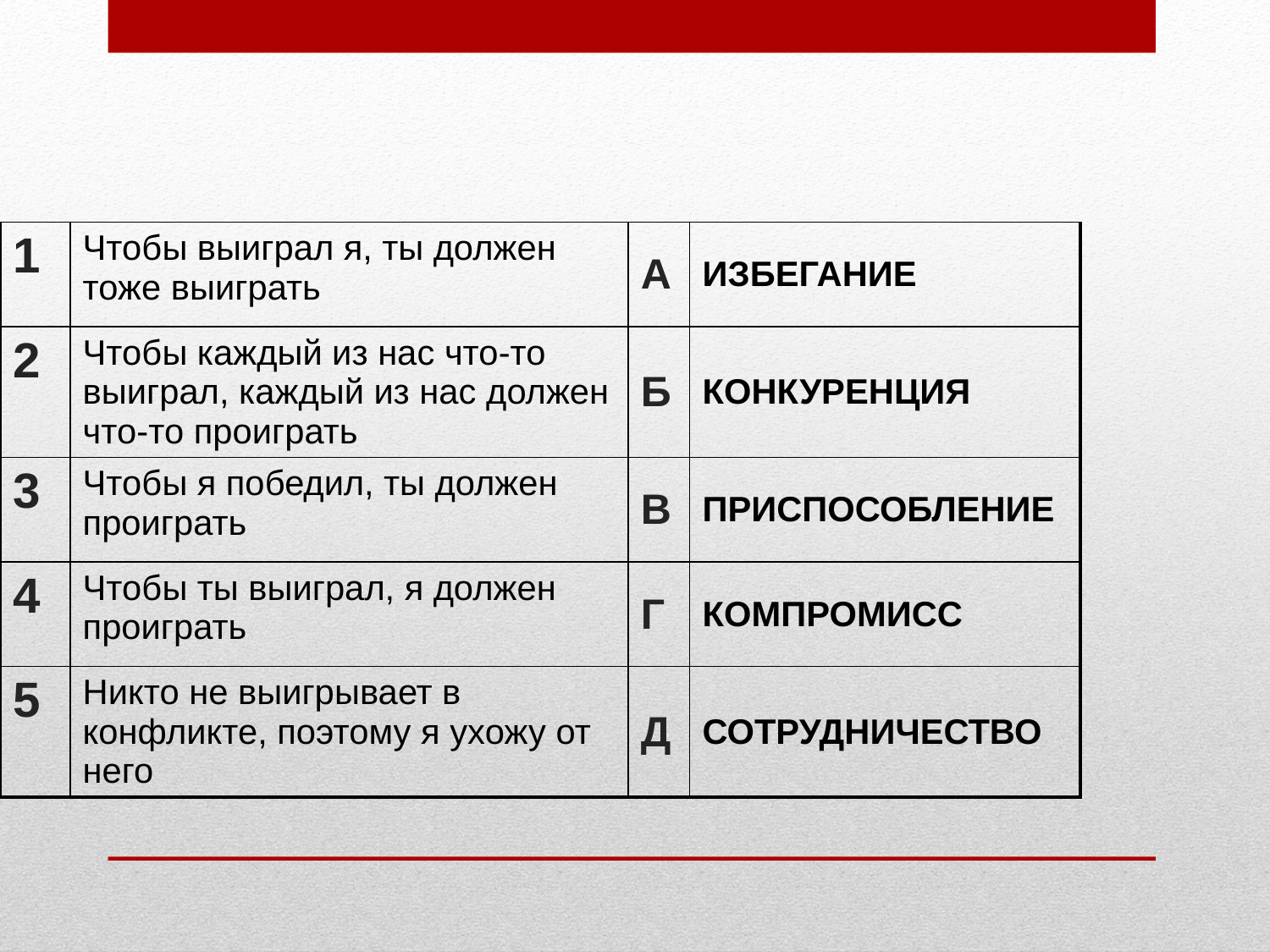

| 1 | Чтобы выиграл я, ты должен тоже выиграть | А | ИЗБЕГАНИЕ |
| --- | --- | --- | --- |
| 2 | Чтобы каждый из нас что-то выиграл, каждый из нас должен что-то проиграть | Б | КОНКУРЕНЦИЯ |
| 3 | Чтобы я победил, ты должен проиграть | В | ПРИСПОСОБЛЕНИЕ |
| 4 | Чтобы ты выиграл, я должен проиграть | Г | КОМПРОМИСС |
| 5 | Никто не выигрывает в конфликте, поэтому я ухожу от него | Д | СОТРУДНИЧЕСТВО |